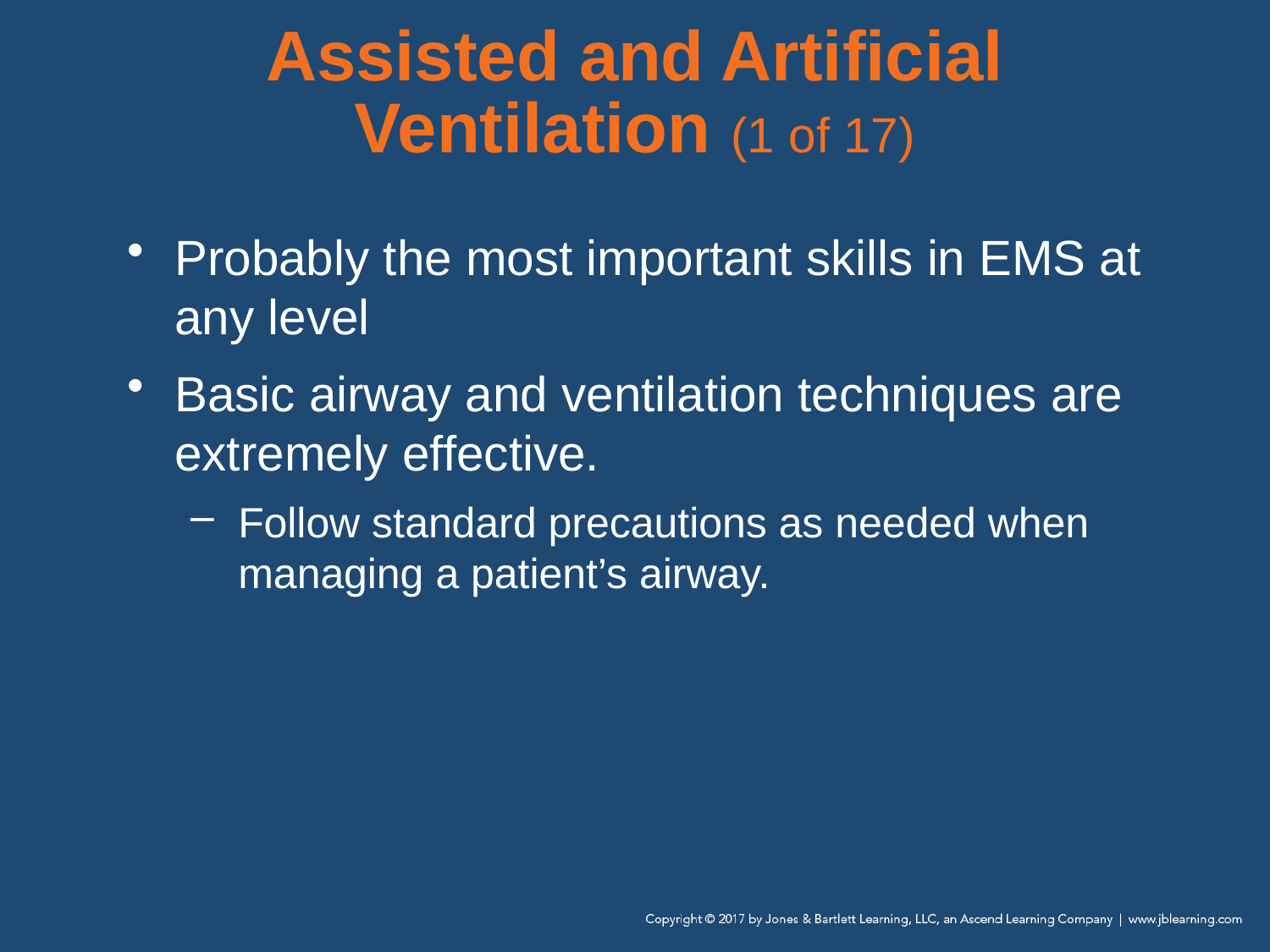

# Assisted and Artificial Ventilation (1 of 17)
Probably the most important skills in EMS at any level
Basic airway and ventilation techniques are extremely effective.
Follow standard precautions as needed when managing a patient’s airway.